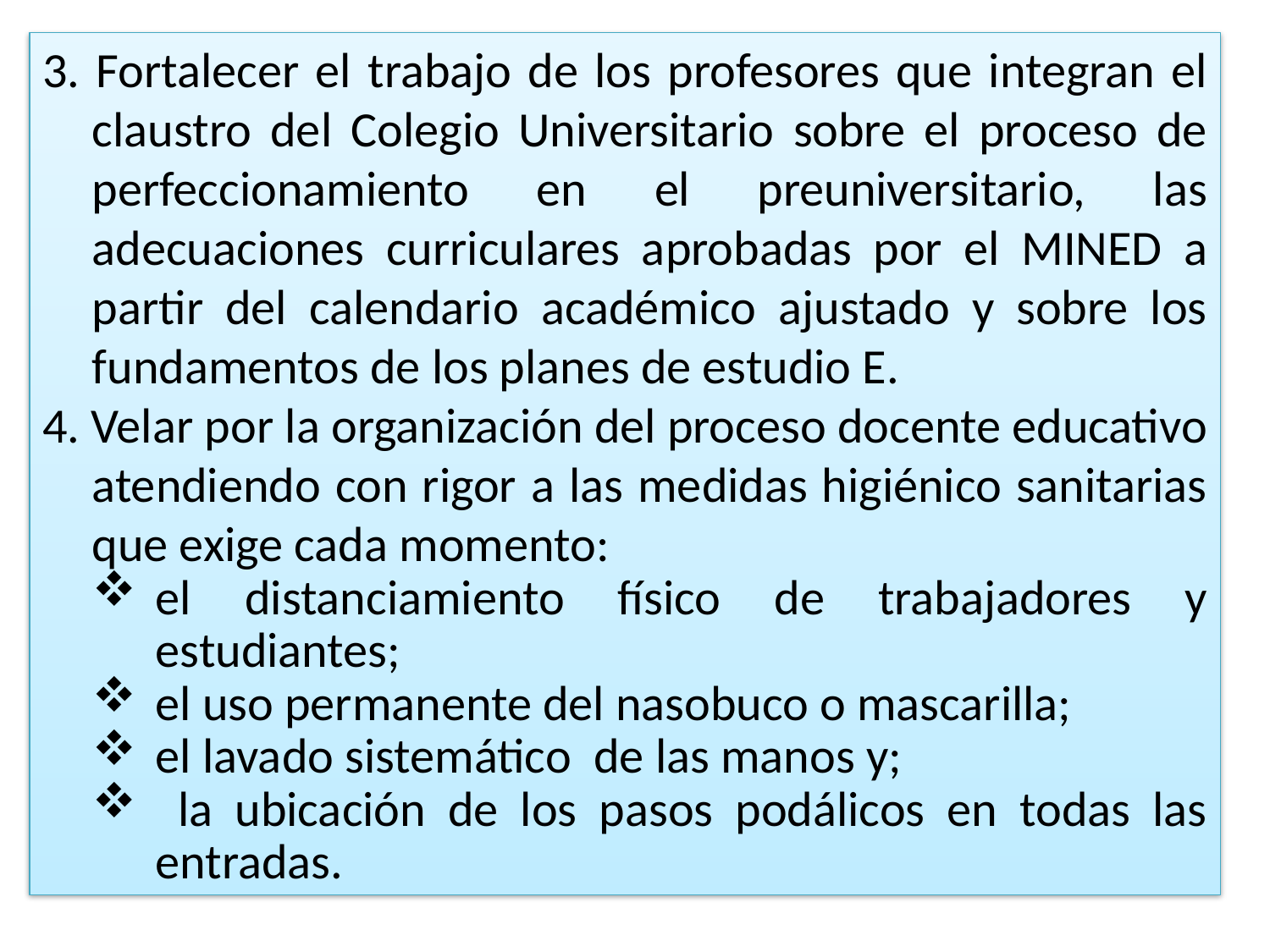

3. Fortalecer el trabajo de los profesores que integran el claustro del Colegio Universitario sobre el proceso de perfeccionamiento en el preuniversitario, las adecuaciones curriculares aprobadas por el MINED a partir del calendario académico ajustado y sobre los fundamentos de los planes de estudio E.
4. Velar por la organización del proceso docente educativo atendiendo con rigor a las medidas higiénico sanitarias que exige cada momento:
el distanciamiento físico de trabajadores y estudiantes;
el uso permanente del nasobuco o mascarilla;
el lavado sistemático  de las manos y;
 la ubicación de los pasos podálicos en todas las entradas.